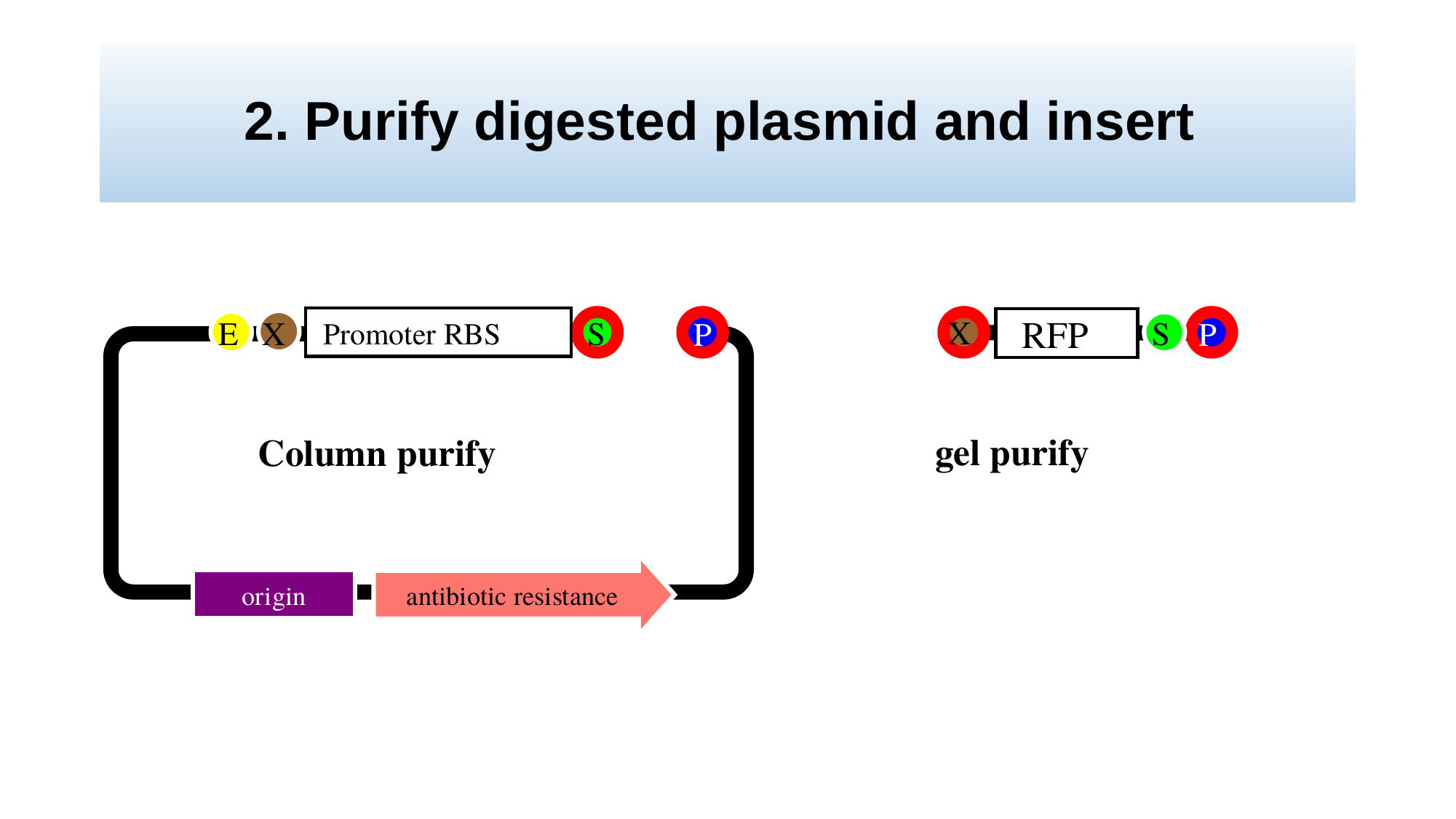

# 2. Purify digested plasmid and insert

X

S
P
RFP

X

E

S
P
Promoter RBS

gel purify
Column purify

origin
antibiotic resistance